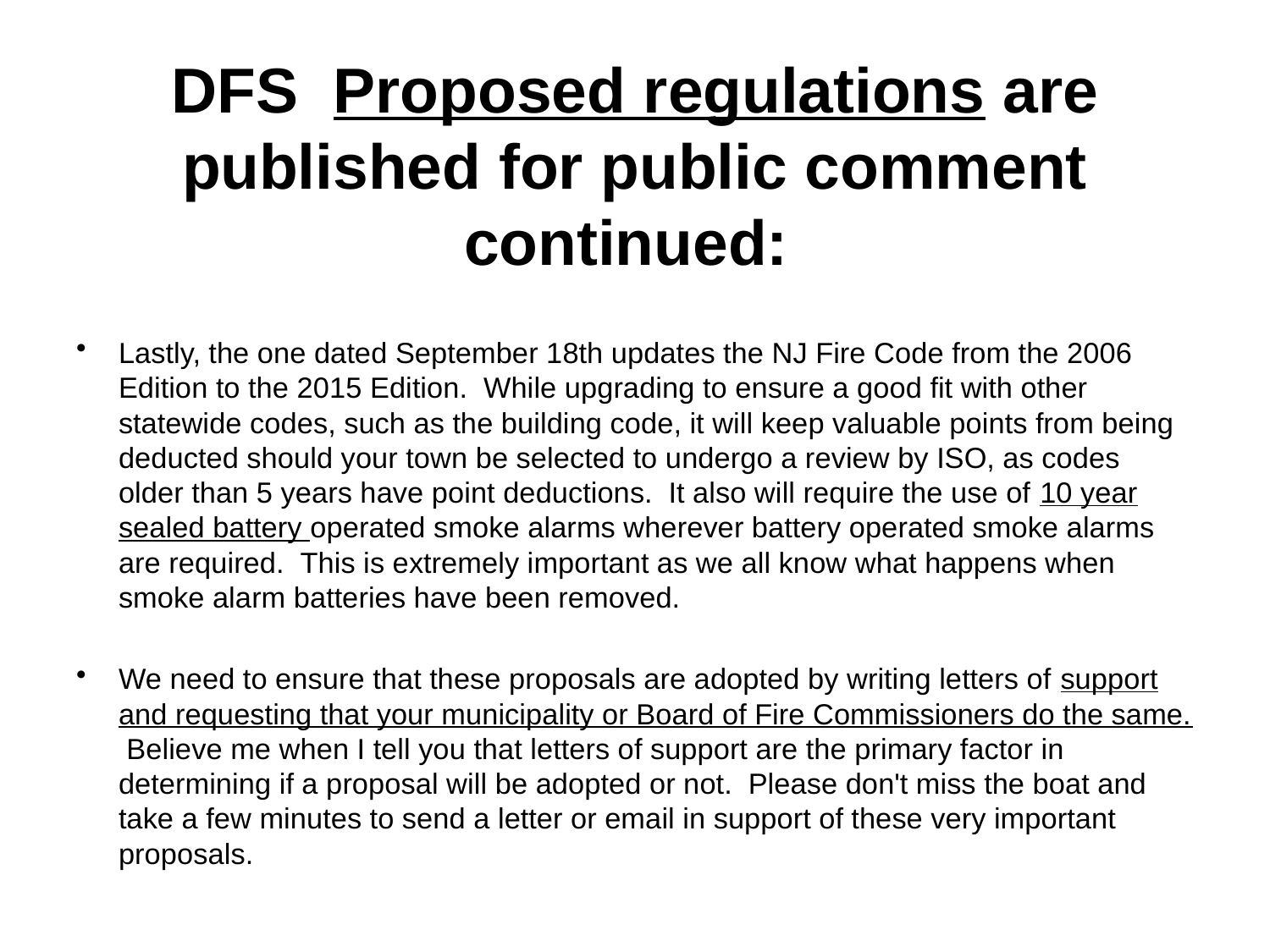

# DFS  Proposed regulations are published for public comment continued:
Lastly, the one dated September 18th updates the NJ Fire Code from the 2006 Edition to the 2015 Edition.  While upgrading to ensure a good fit with other statewide codes, such as the building code, it will keep valuable points from being deducted should your town be selected to undergo a review by ISO, as codes older than 5 years have point deductions.  It also will require the use of 10 year sealed battery operated smoke alarms wherever battery operated smoke alarms are required.  This is extremely important as we all know what happens when smoke alarm batteries have been removed.

We need to ensure that these proposals are adopted by writing letters of support and requesting that your municipality or Board of Fire Commissioners do the same.  Believe me when I tell you that letters of support are the primary factor in determining if a proposal will be adopted or not.  Please don't miss the boat and take a few minutes to send a letter or email in support of these very important proposals.